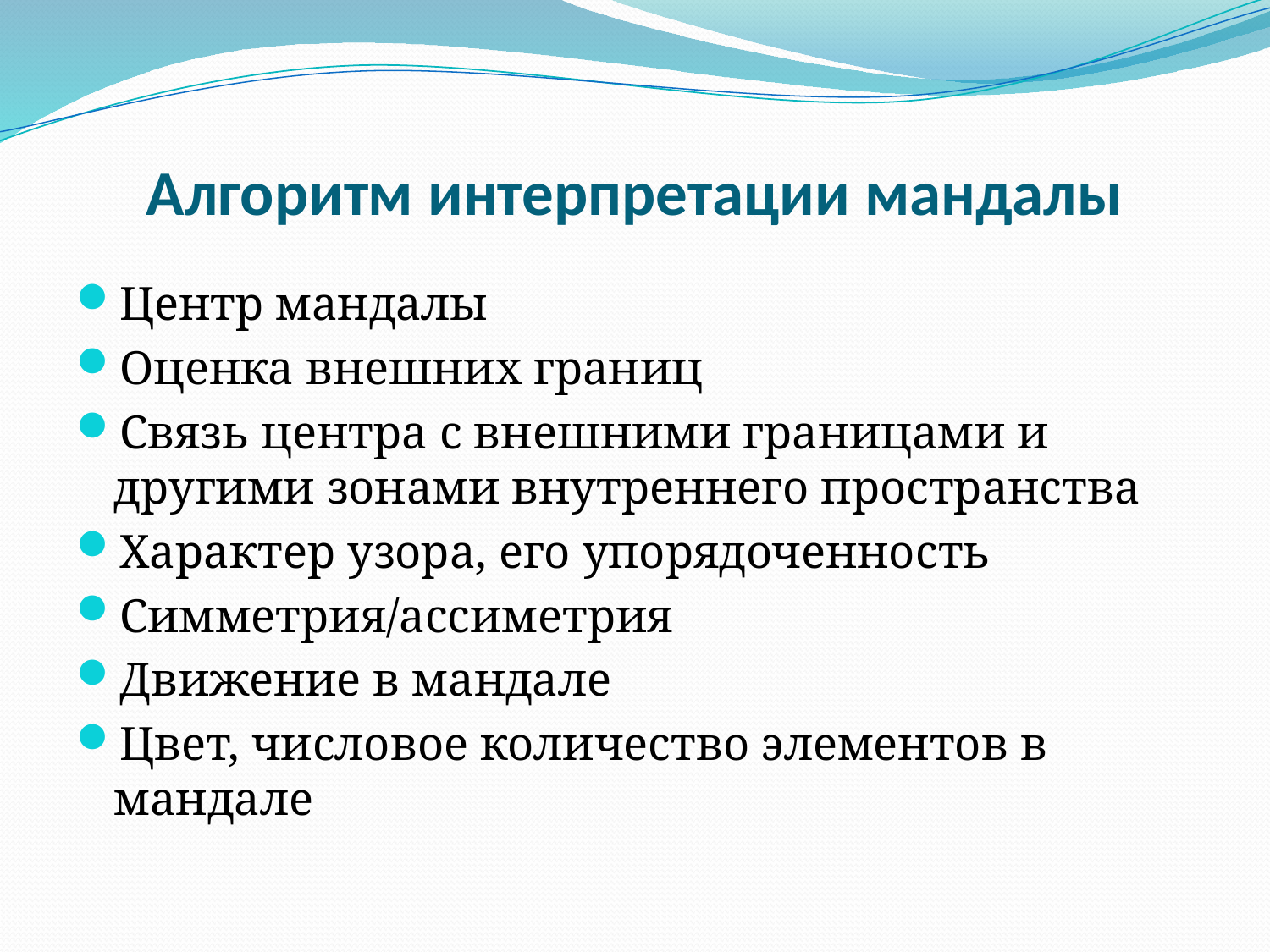

# Алгоритм интерпретации мандалы
Центр мандалы
Оценка внешних границ
Связь центра с внешними границами и другими зонами внутреннего пространства
Характер узора, его упорядоченность
Симметрия/ассиметрия
Движение в мандале
Цвет, числовое количество элементов в мандале